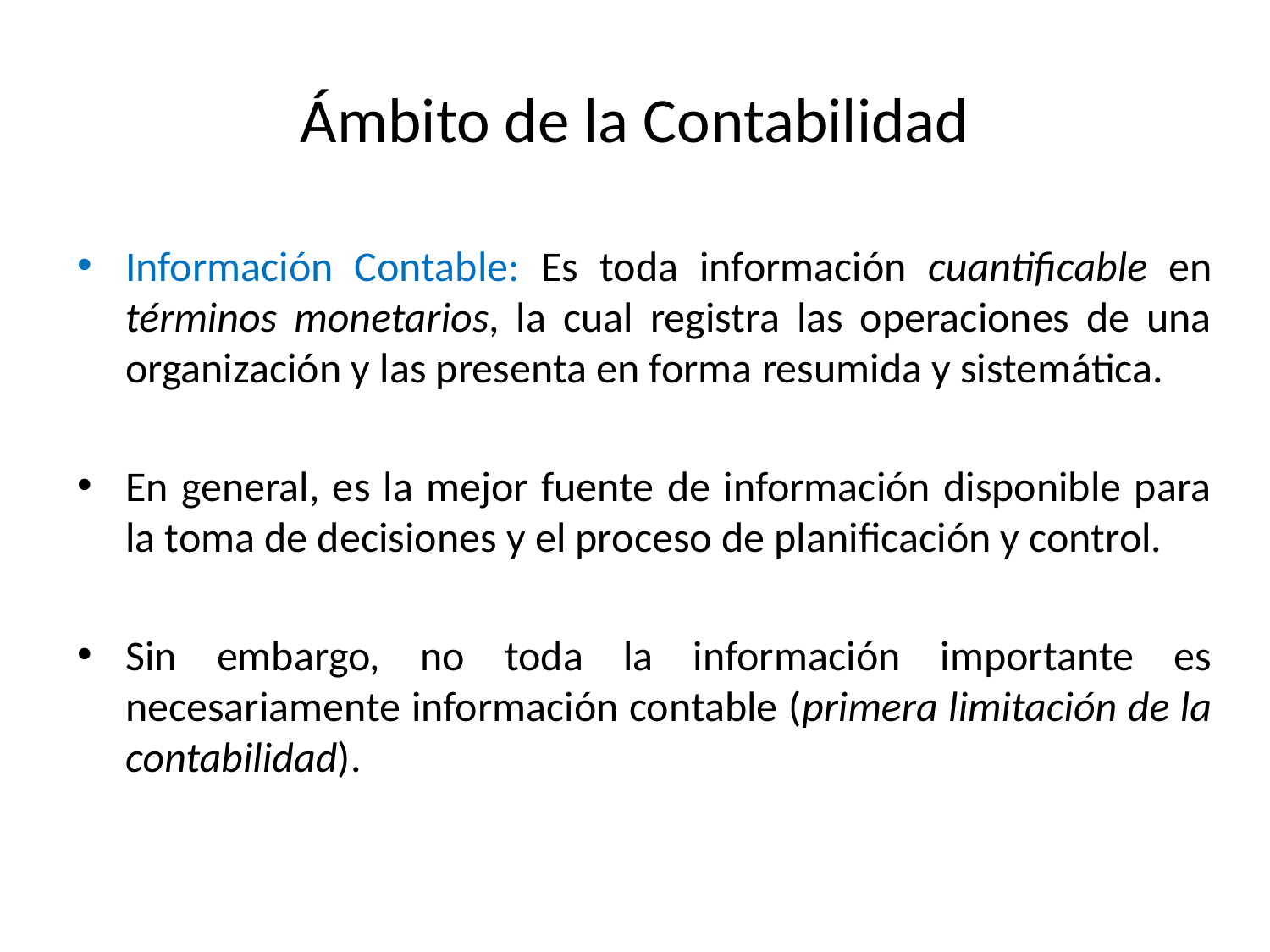

# Ámbito de la Contabilidad
Información Contable: Es toda información cuantificable en términos monetarios, la cual registra las operaciones de una organización y las presenta en forma resumida y sistemática.

En general, es la mejor fuente de información disponible para la toma de decisiones y el proceso de planificación y control.

Sin embargo, no toda la información importante es necesariamente información contable (primera limitación de la contabilidad).